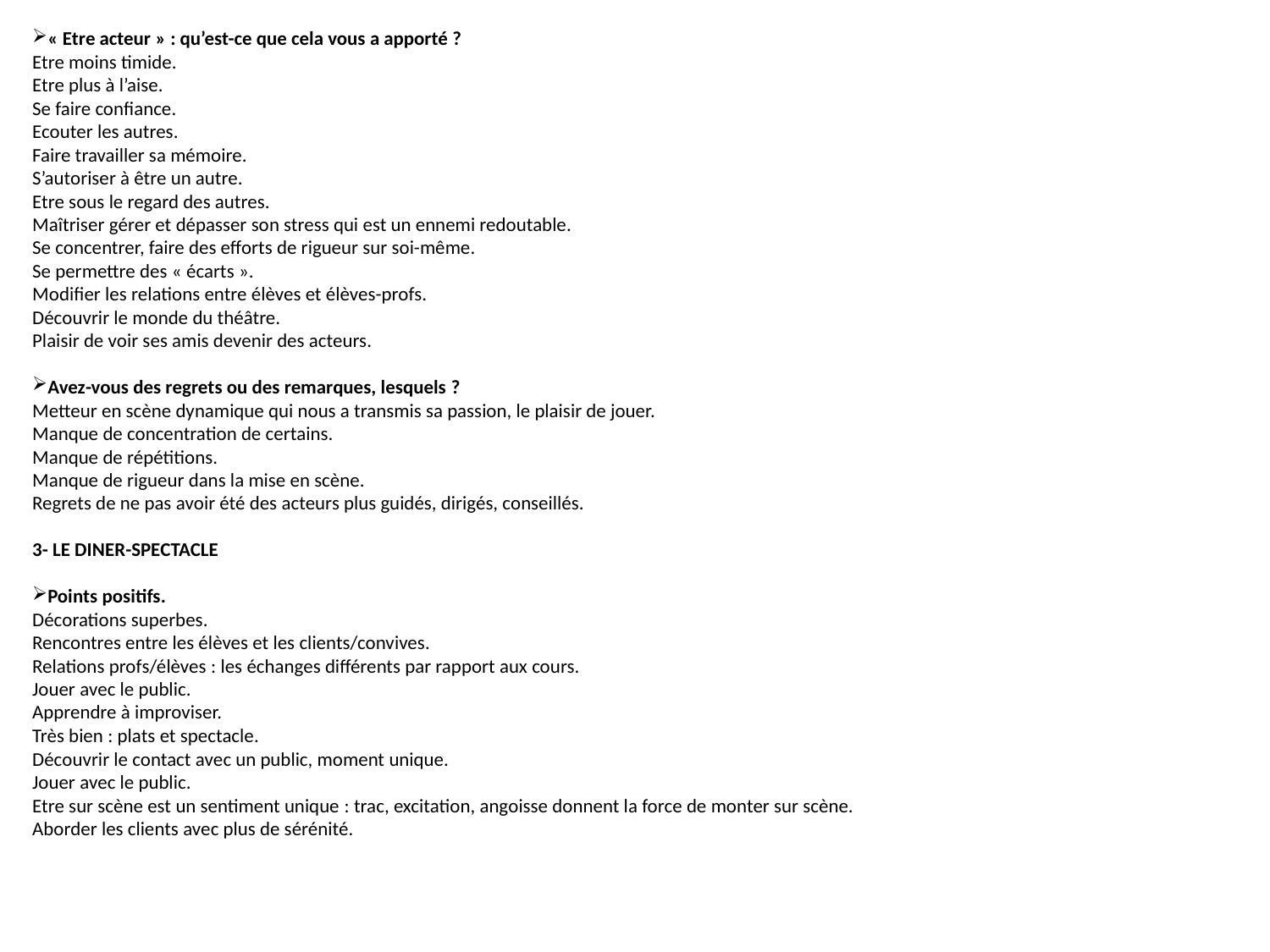

« Etre acteur » : qu’est-ce que cela vous a apporté ?
Etre moins timide.
Etre plus à l’aise.
Se faire confiance.
Ecouter les autres.
Faire travailler sa mémoire.
S’autoriser à être un autre.
Etre sous le regard des autres.
Maîtriser gérer et dépasser son stress qui est un ennemi redoutable.
Se concentrer, faire des efforts de rigueur sur soi-même.
Se permettre des « écarts ».
Modifier les relations entre élèves et élèves-profs.
Découvrir le monde du théâtre.
Plaisir de voir ses amis devenir des acteurs.

Avez-vous des regrets ou des remarques, lesquels ?
Metteur en scène dynamique qui nous a transmis sa passion, le plaisir de jouer.
Manque de concentration de certains.
Manque de répétitions.
Manque de rigueur dans la mise en scène.
Regrets de ne pas avoir été des acteurs plus guidés, dirigés, conseillés.

3- LE DINER-SPECTACLE

Points positifs.
Décorations superbes.
Rencontres entre les élèves et les clients/convives.
Relations profs/élèves : les échanges différents par rapport aux cours.
Jouer avec le public.
Apprendre à improviser.
Très bien : plats et spectacle.
Découvrir le contact avec un public, moment unique.
Jouer avec le public.
Etre sur scène est un sentiment unique : trac, excitation, angoisse donnent la force de monter sur scène.
Aborder les clients avec plus de sérénité.